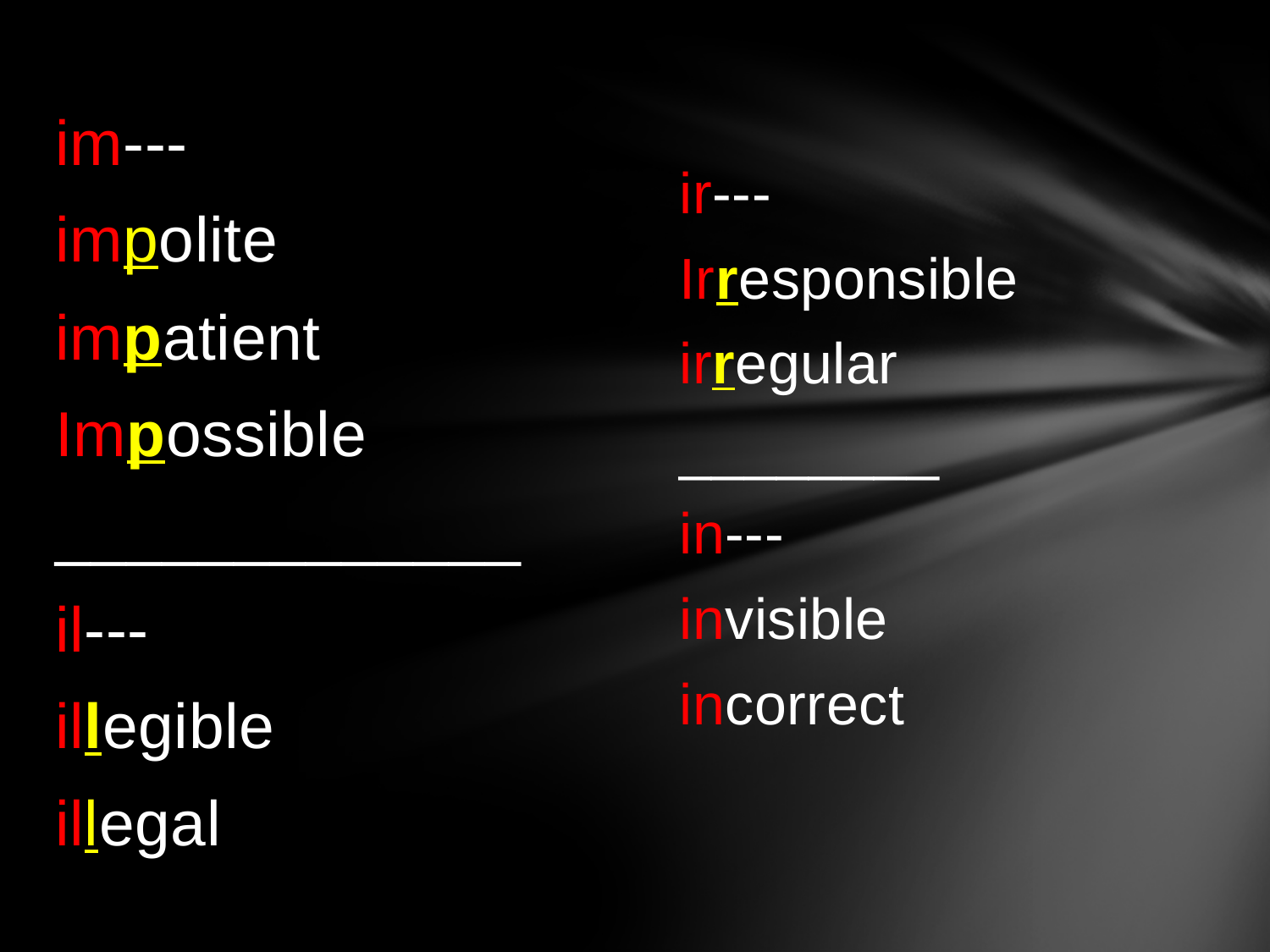

im---
impolite
impatient
Impossible
_____________
il---
illegible
illegal

ir---
Irresponsible
irregular
________
in---
invisible
incorrect